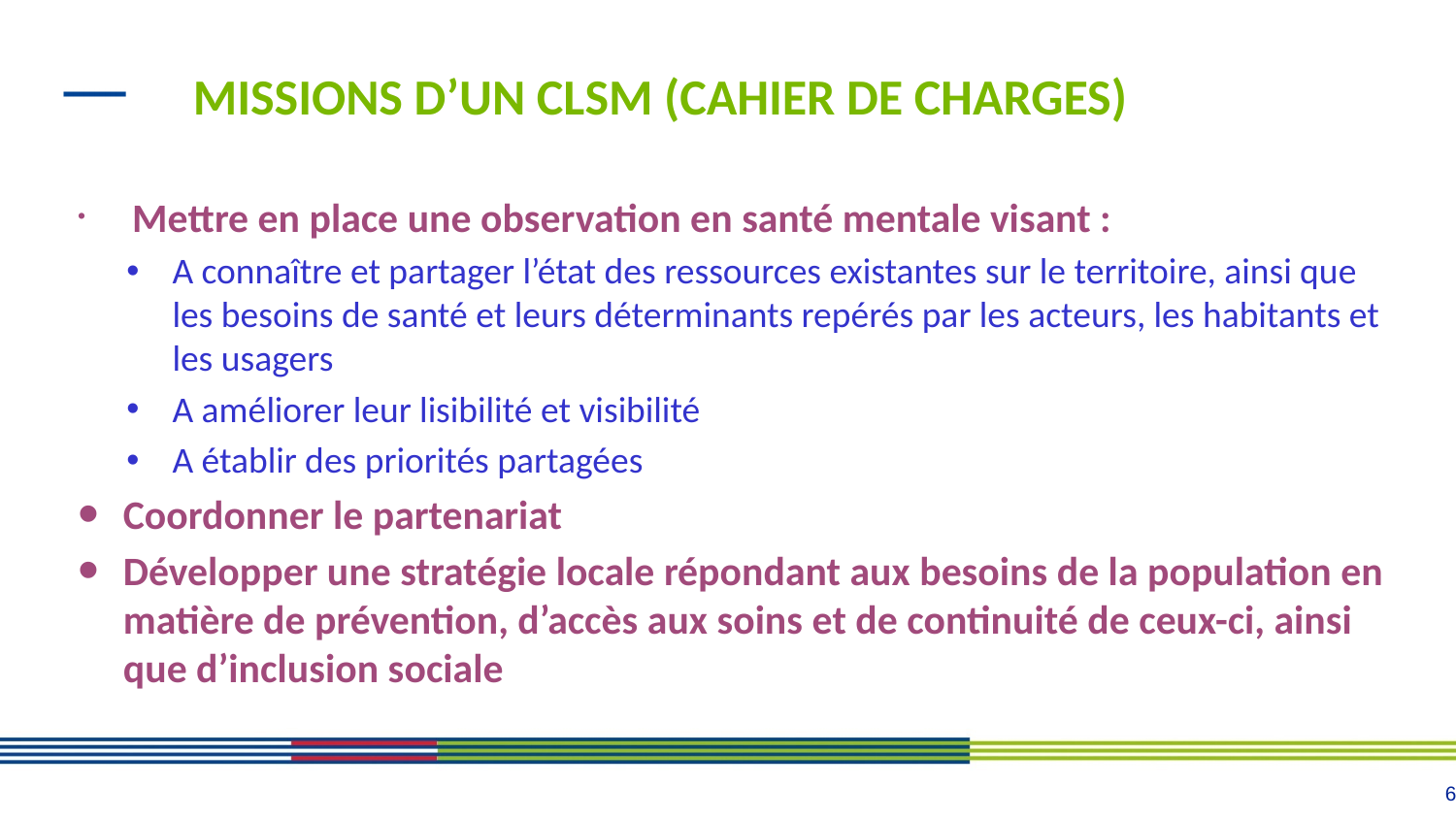

Missions d’UN CLSM (CAHIER DE CHARGES)
Mettre en place une observation en santé mentale visant :
A connaître et partager l’état des ressources existantes sur le territoire, ainsi que les besoins de santé et leurs déterminants repérés par les acteurs, les habitants et les usagers
A améliorer leur lisibilité et visibilité
A établir des priorités partagées
Coordonner le partenariat
Développer une stratégie locale répondant aux besoins de la population en matière de prévention, d’accès aux soins et de continuité de ceux-ci, ainsi que d’inclusion sociale